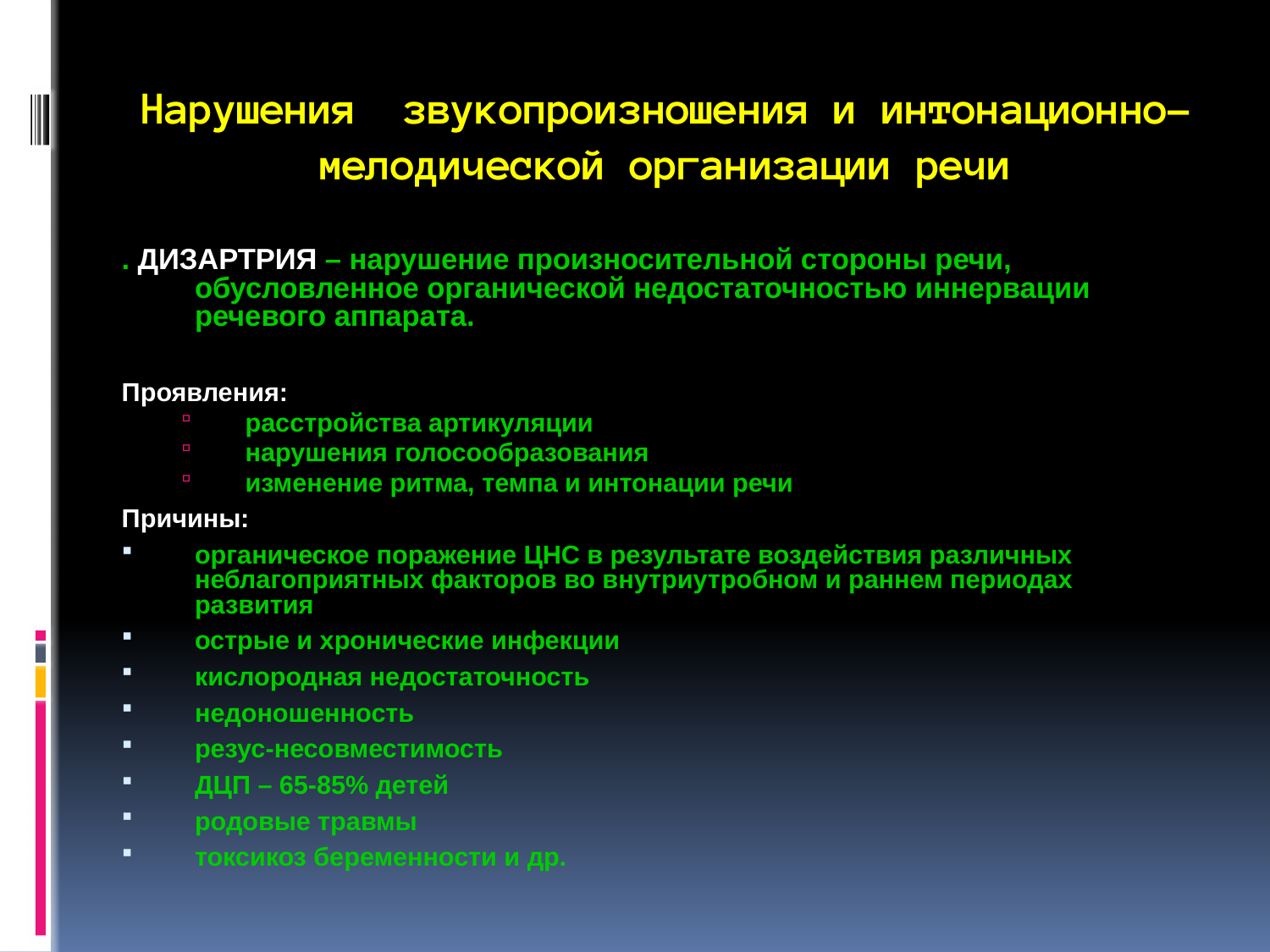

# Нарушения  звукопроизношения и интонационно-мелодической организации речи

. ДИЗАРТРИЯ – нарушение произносительной стороны речи, обусловленное органической недостаточностью иннервации речевого аппарата.

Проявления:
расстройства артикуляции
нарушения голосообразования
изменение ритма, темпа и интонации речи
Причины:
органическое поражение ЦНС в результате воздействия различных неблагоприятных факторов во внутриутробном и раннем периодах развития
острые и хронические инфекции
кислородная недостаточность
недоношенность
резус-несовместимость
ДЦП – 65-85% детей
родовые травмы
токсикоз беременности и др.